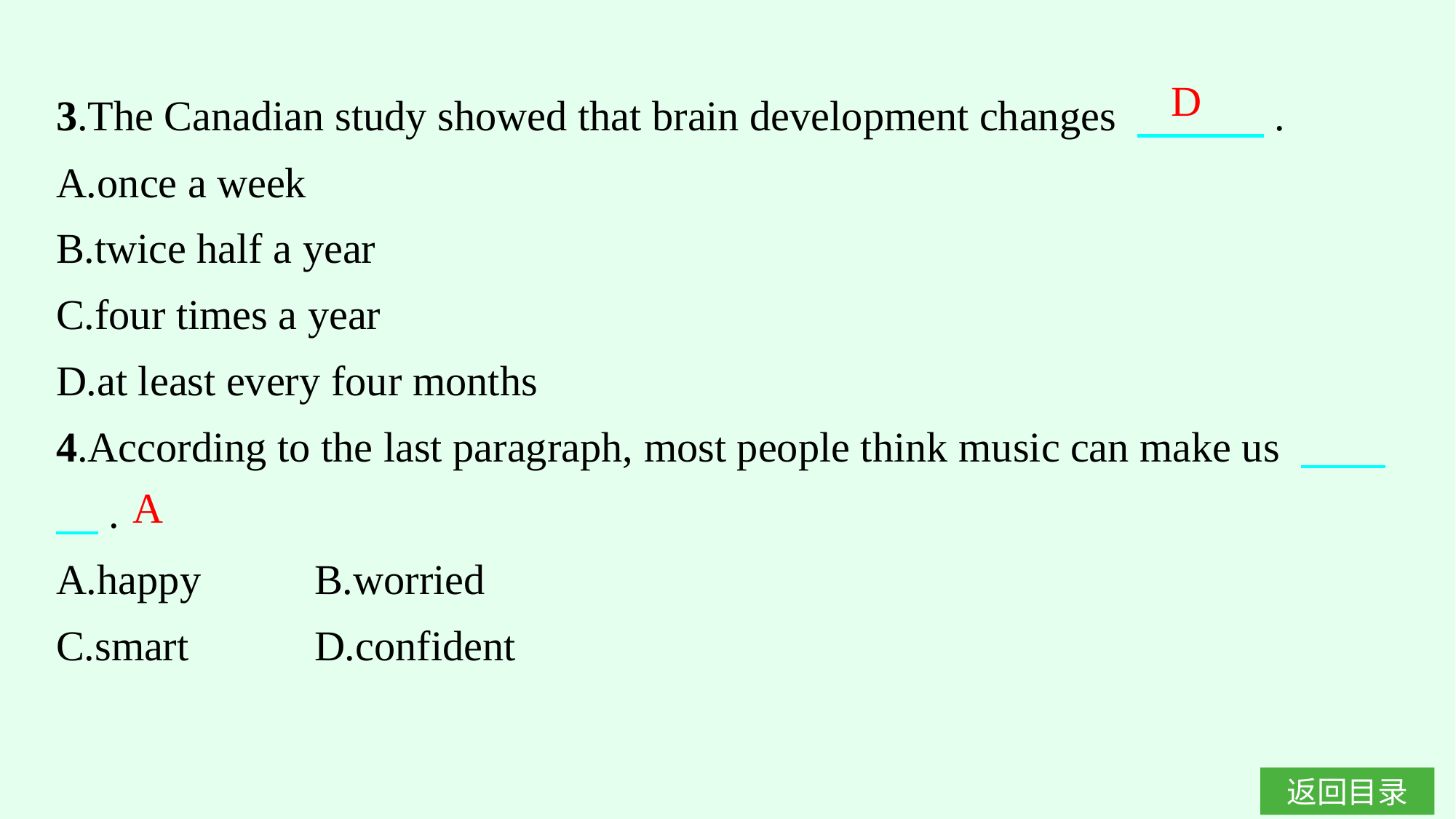

3.The Canadian study showed that brain development changes 　　　.
A.once a week
B.twice half a year
C.four times a year
D.at least every four months
4.According to the last paragraph, most people think music can make us 　　　.
A.happy	B.worried
C.smart		D.confident
D
A